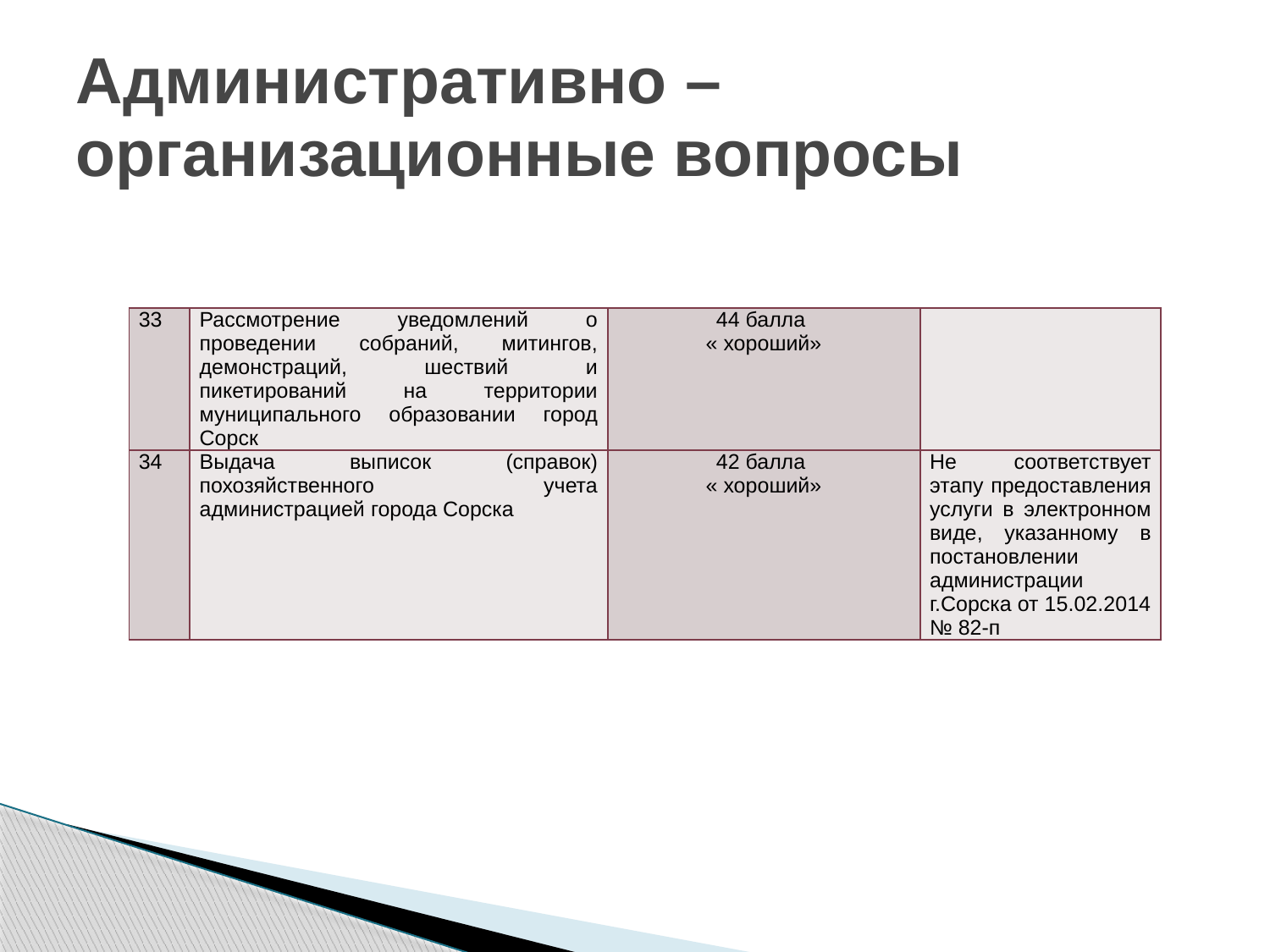

# Административно – организационные вопросы
| 33 | Рассмотрение уведомлений о проведении собраний, митингов, демонстраций, шествий и пикетирований на территории муниципального образовании город Сорск | 44 балла « хороший» |  |
| --- | --- | --- | --- |
| 34 | Выдача выписок (справок) похозяйственного учета администрацией города Сорска | 42 балла « хороший» | Не соответствует этапу предоставления услуги в электронном виде, указанному в постановлении администрации г.Сорска от 15.02.2014 № 82-п |